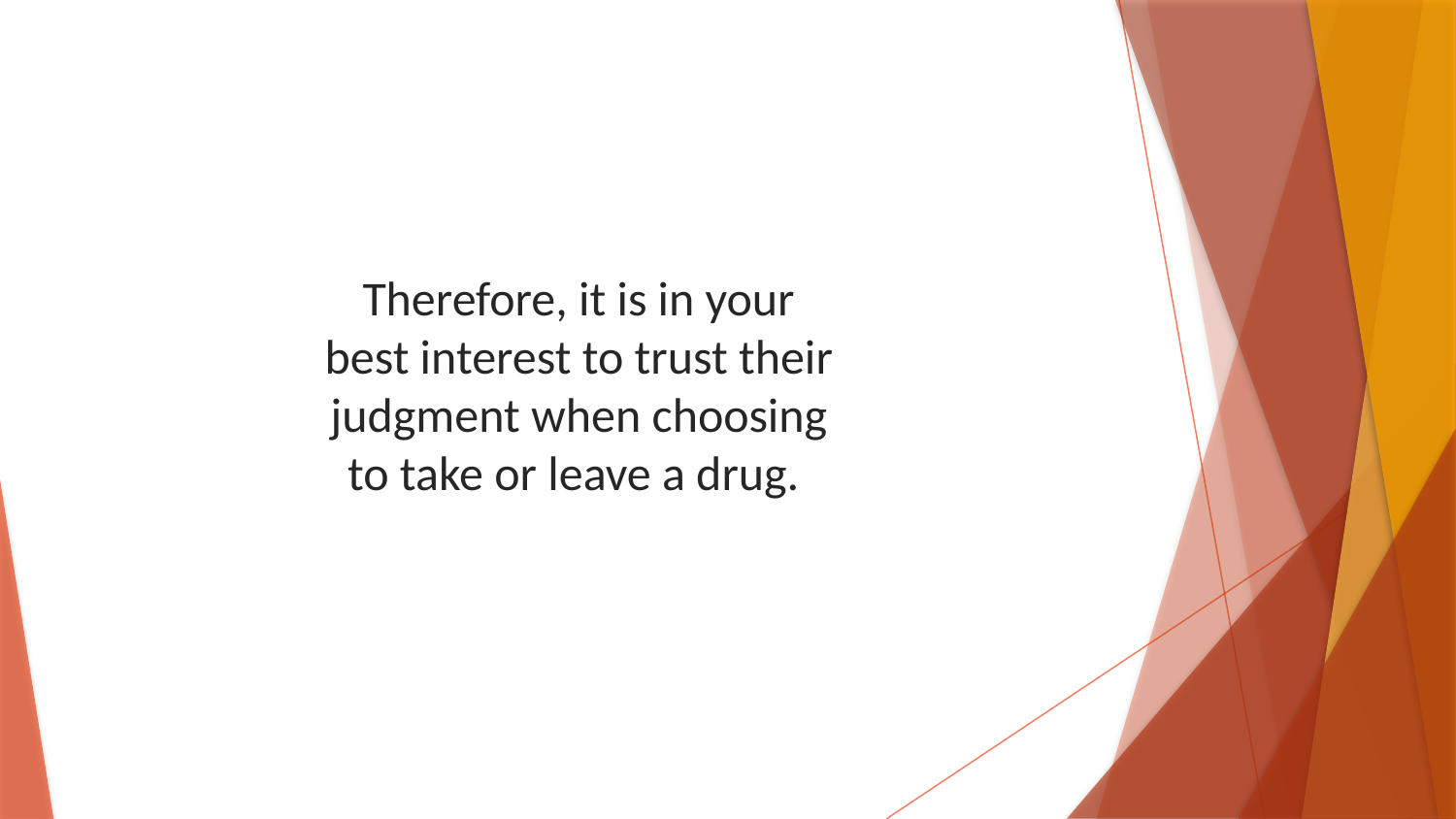

Therefore, it is in your best interest to trust their judgment when choosing to take or leave a drug.